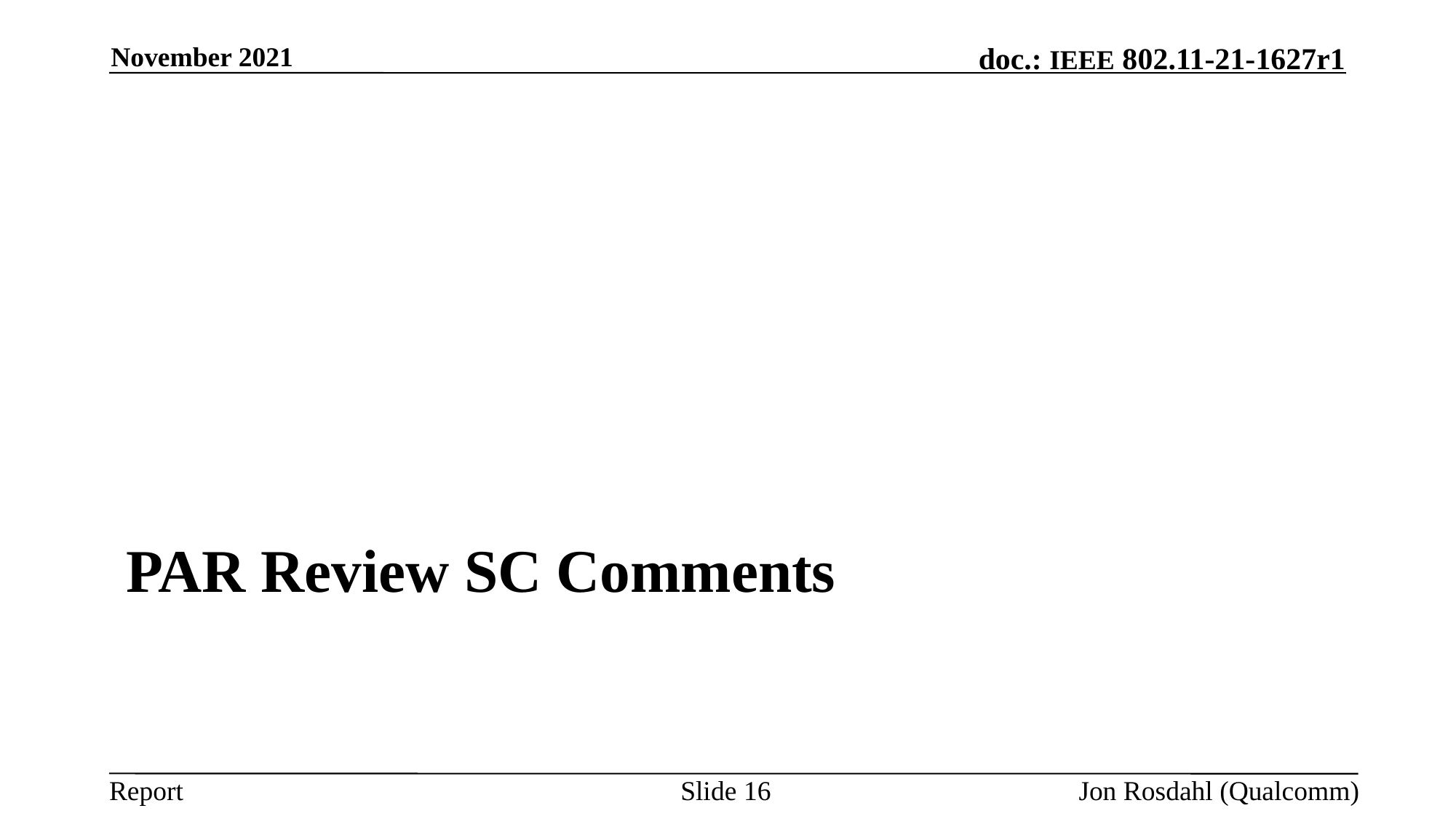

November 2021
# Par Review SC Comments
Slide 16
Jon Rosdahl (Qualcomm)